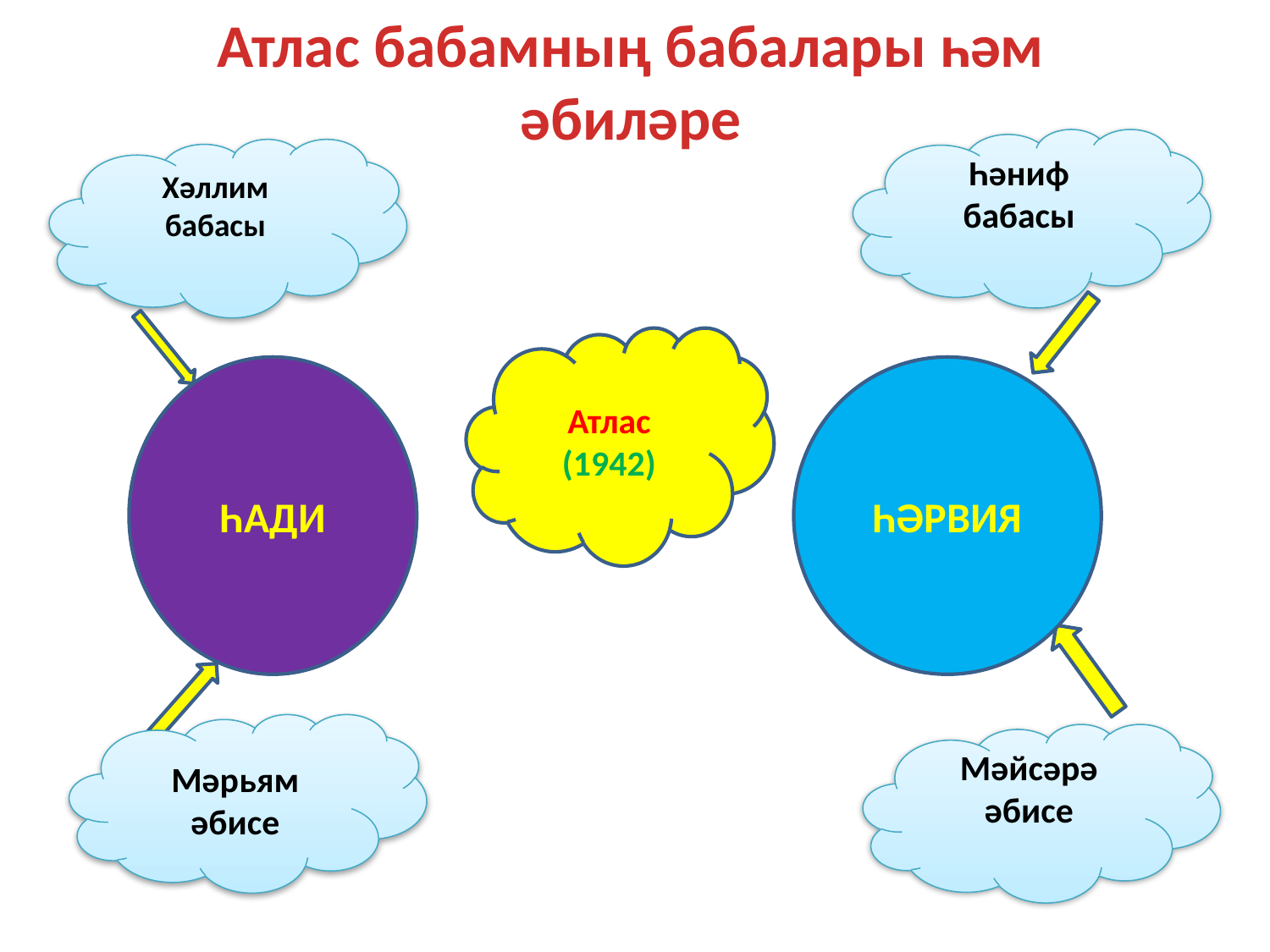

# Атлас бабамның бабалары һәм әбиләре
Һәниф бабасы

Хәллим бабасы

Атлас
(1942)

ҺАДИ
ҺӘРВИЯ

Мәрьям әбисе

Мәйсәрә әбисе